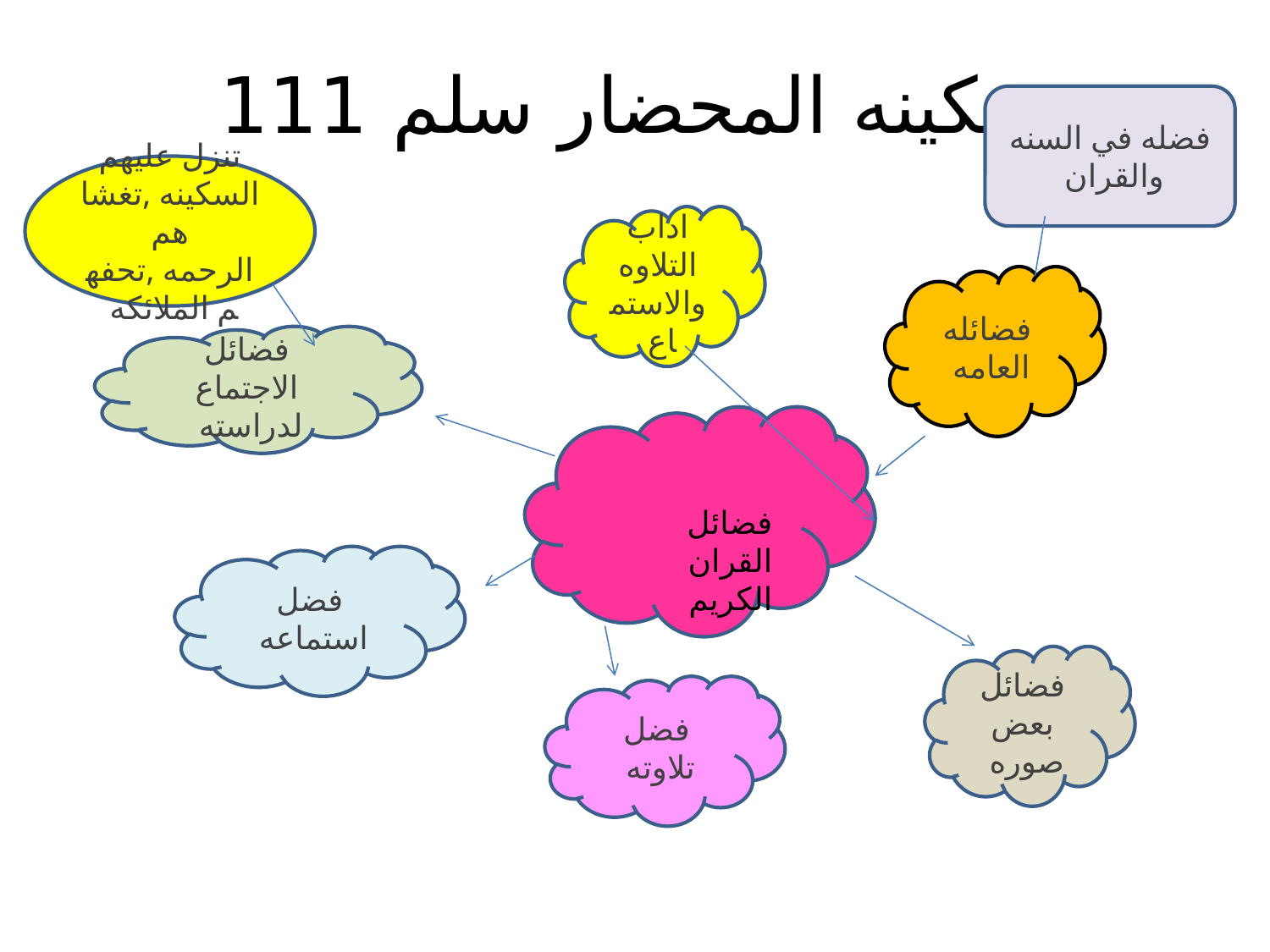

# سكينه المحضار سلم 111
فضله في السنه والقران
تنزل عليهم السكينه ,تغشاهم الرحمه ,تحفهم الملائكه
اداب التلاوه والاستماع

فضائله العامه
فضائل الاجتماع لدراسته

فضائل القران الكريم
فضل استماعه
فضائل بعض صوره
فضل تلاوته